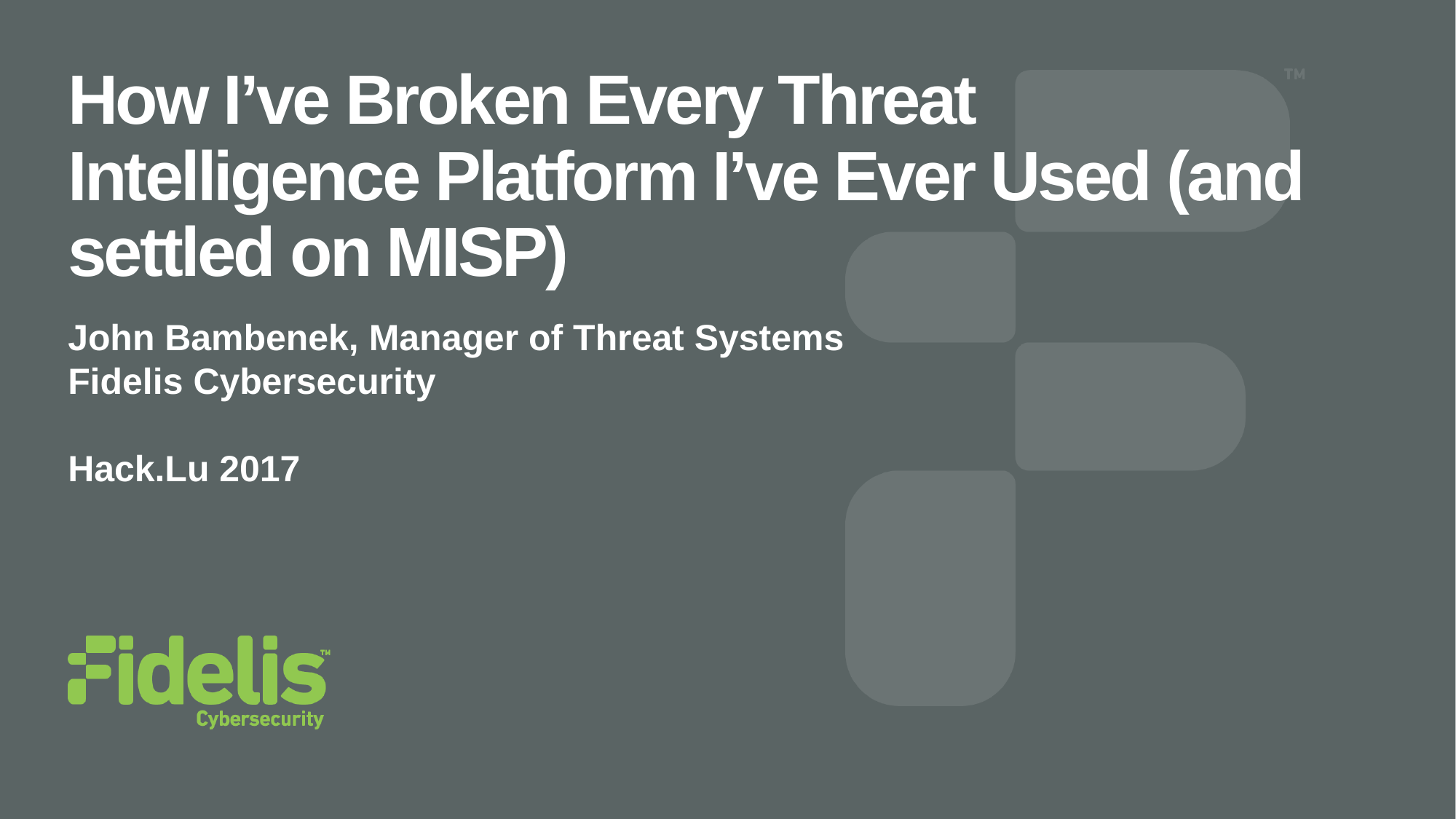

# How I’ve Broken Every Threat Intelligence Platform I’ve Ever Used (and settled on MISP)
John Bambenek, Manager of Threat Systems
Fidelis Cybersecurity

Hack.Lu 2017